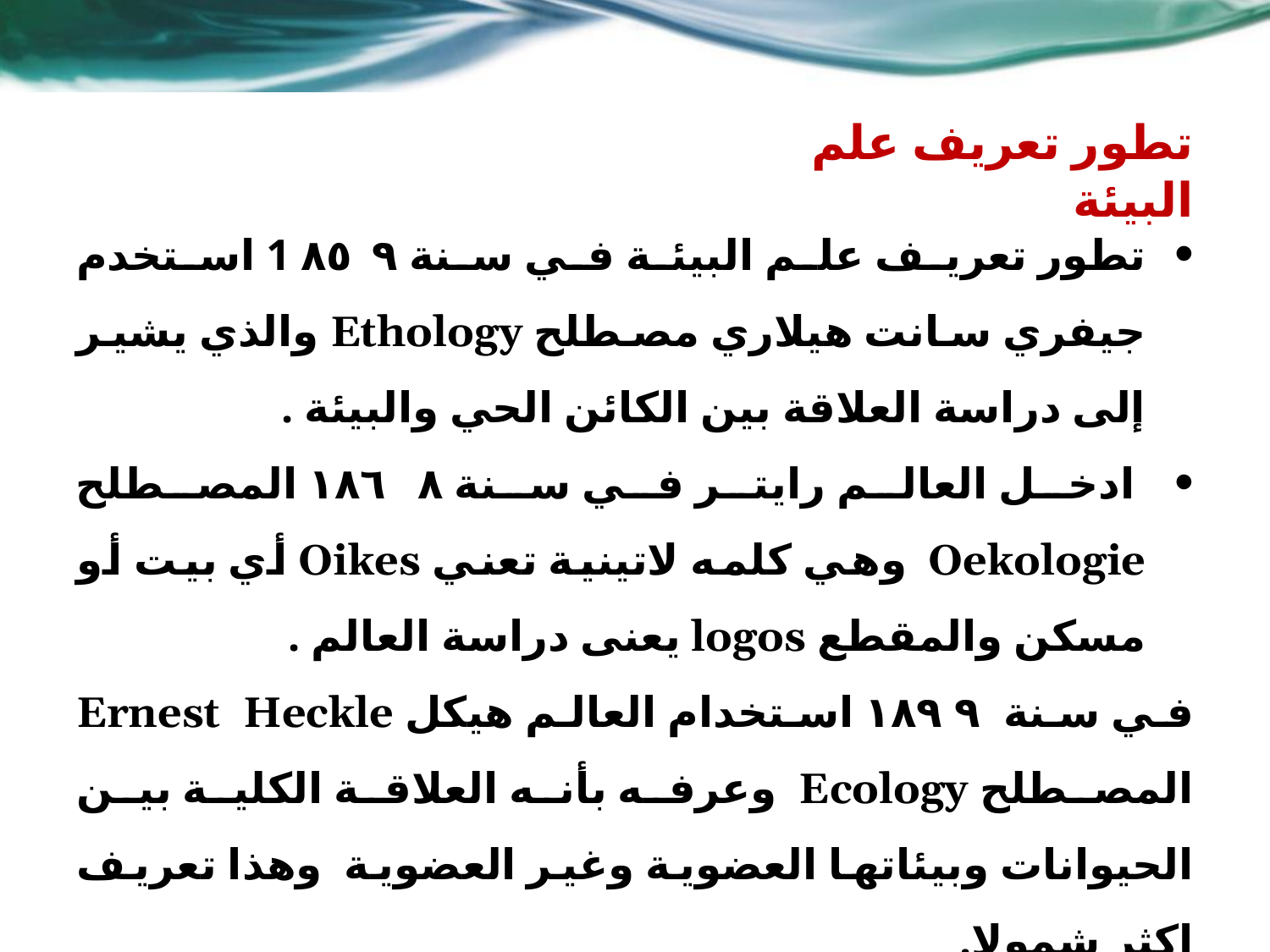

# تطور تعريف علم البيئة
تطور تعریف علم البيئة في سنة ٨٥٩ 1 استخدم جيفري سانت هيلاري مصطلح Ethology والذي يشير إلى دراسة العلاقة بين الكائن الحي والبيئة .
 ادخل العالم رايتر في سنة ١٨٦٨ المصطلح Oekologie  وهي كلمه لاتينية تعني Oikes أي بيت أو مسكن والمقطع logos یعنی دراسة العالم .
في سنة ۱۸۹۹ استخدام العالم هیکل Ernest Heckle المصطلح Ecology  وعرفه بأنه العلاقة الكلية بين الحيوانات وبيئاتها العضوية وغير العضویة  وهذا تعريف اكثر شمولا.
في عام ۱۹۲۷ عرف شارلس ایلتون    علم البيئة  على انه دراسة التاريخ الطبيعي.